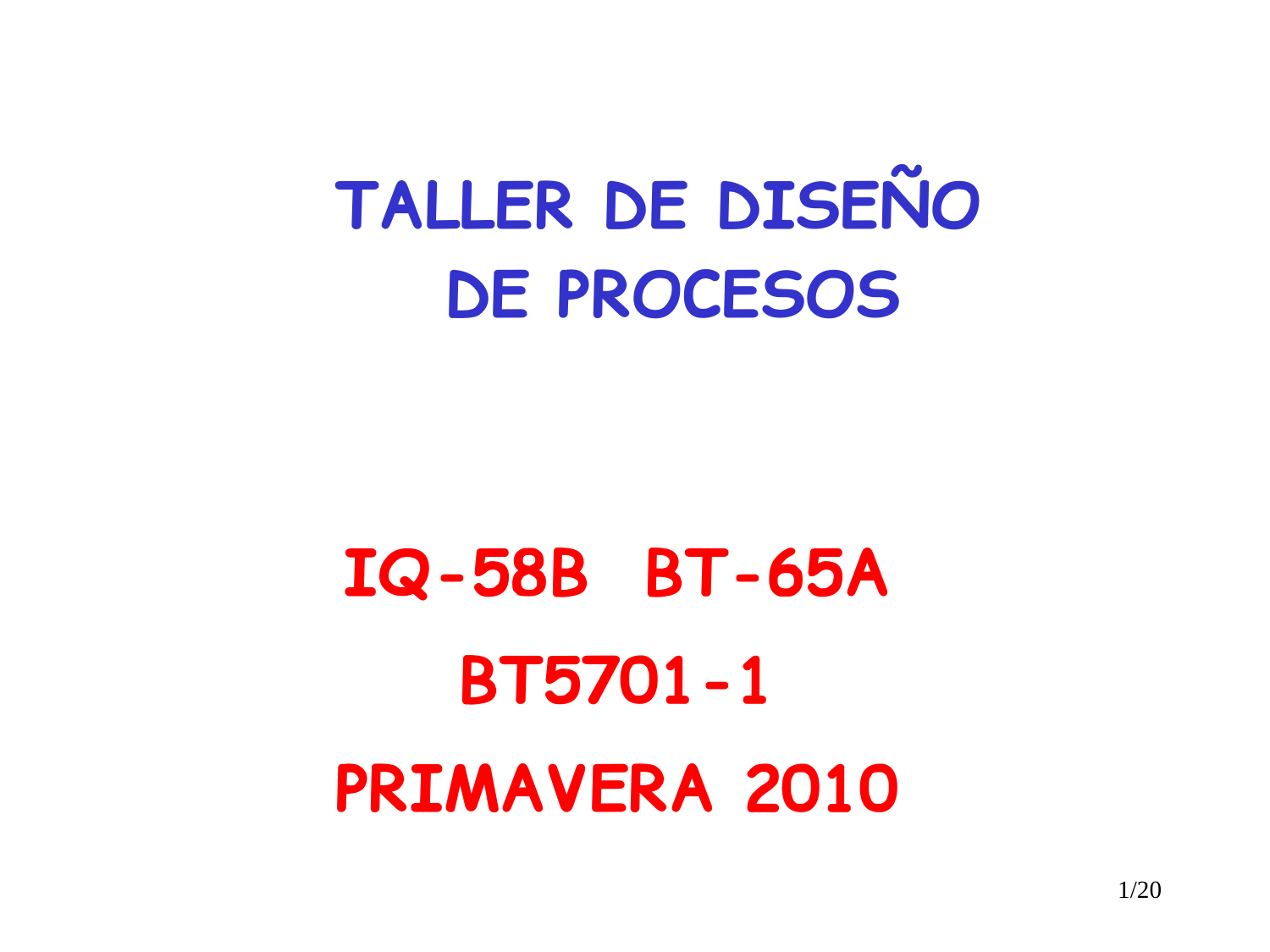

TALLER DE DISEÑO
 DE PROCESOS
IQ-58B  BT-65A
BT5701-1
PRIMAVERA 2010
1/20